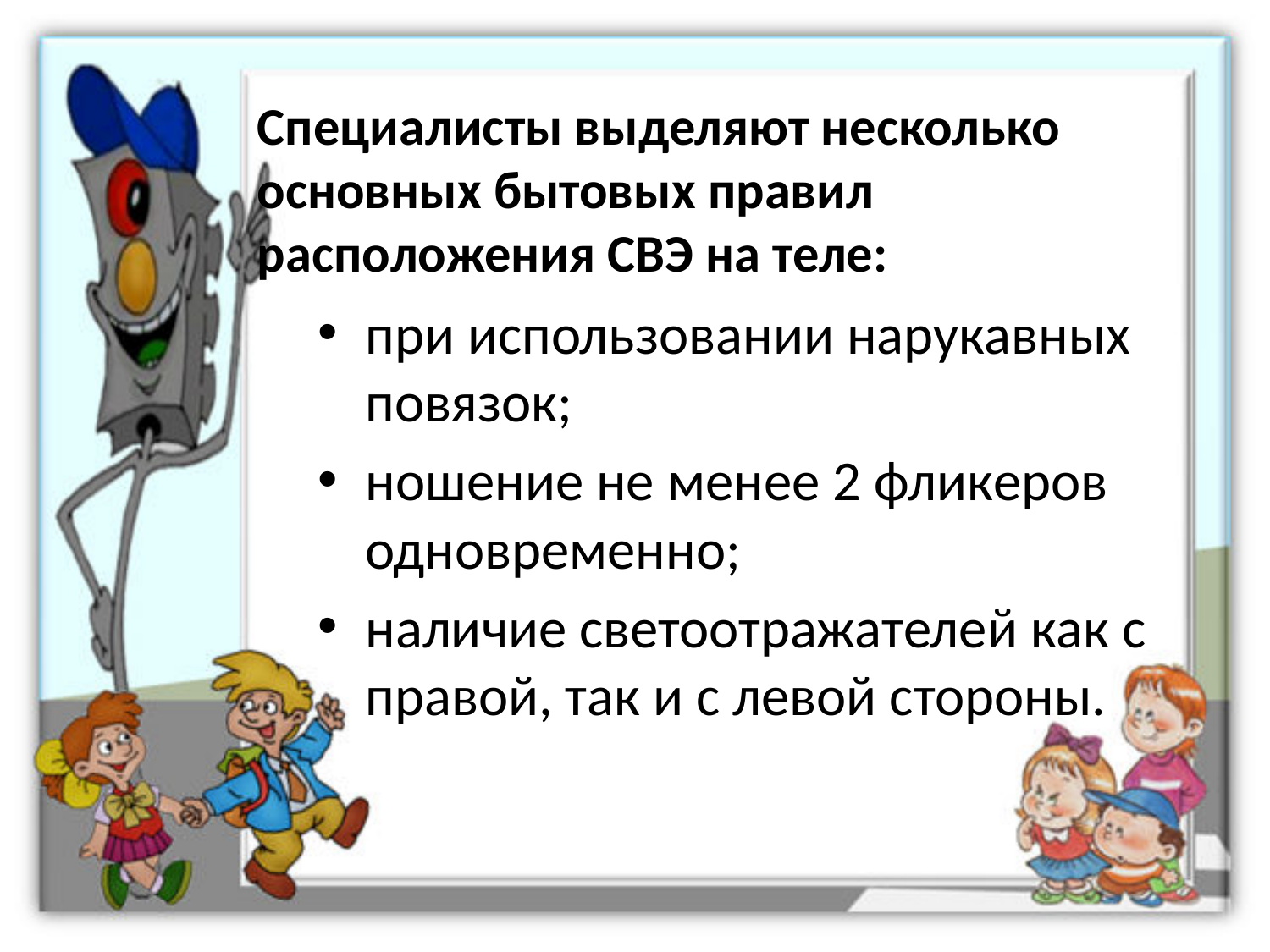

Специалисты выделяют несколько основных бытовых правил расположения СВЭ на теле:
при использовании нарукавных повязок;
ношение не менее 2 фликеров одновременно;
наличие светоотражателей как с правой, так и с левой стороны.